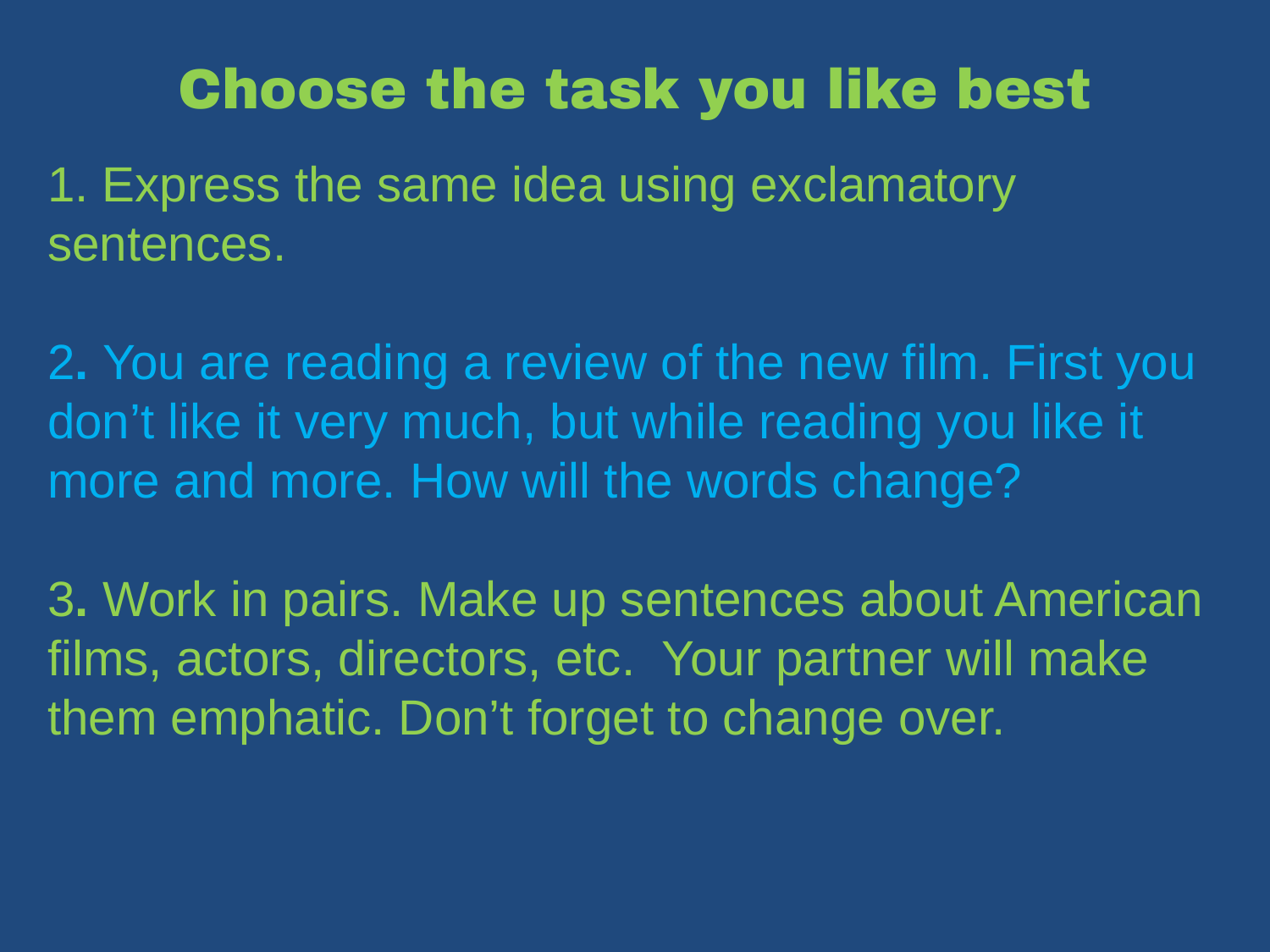

Choose the task you like best
1. Express the same idea using exclamatory sentences.

2. You are reading a review of the new film. First you don’t like it very much, but while reading you like it more and more. How will the words change?

3. Work in pairs. Make up sentences about American films, actors, directors, etc.  Your partner will make them emphatic. Don’t forget to change over.